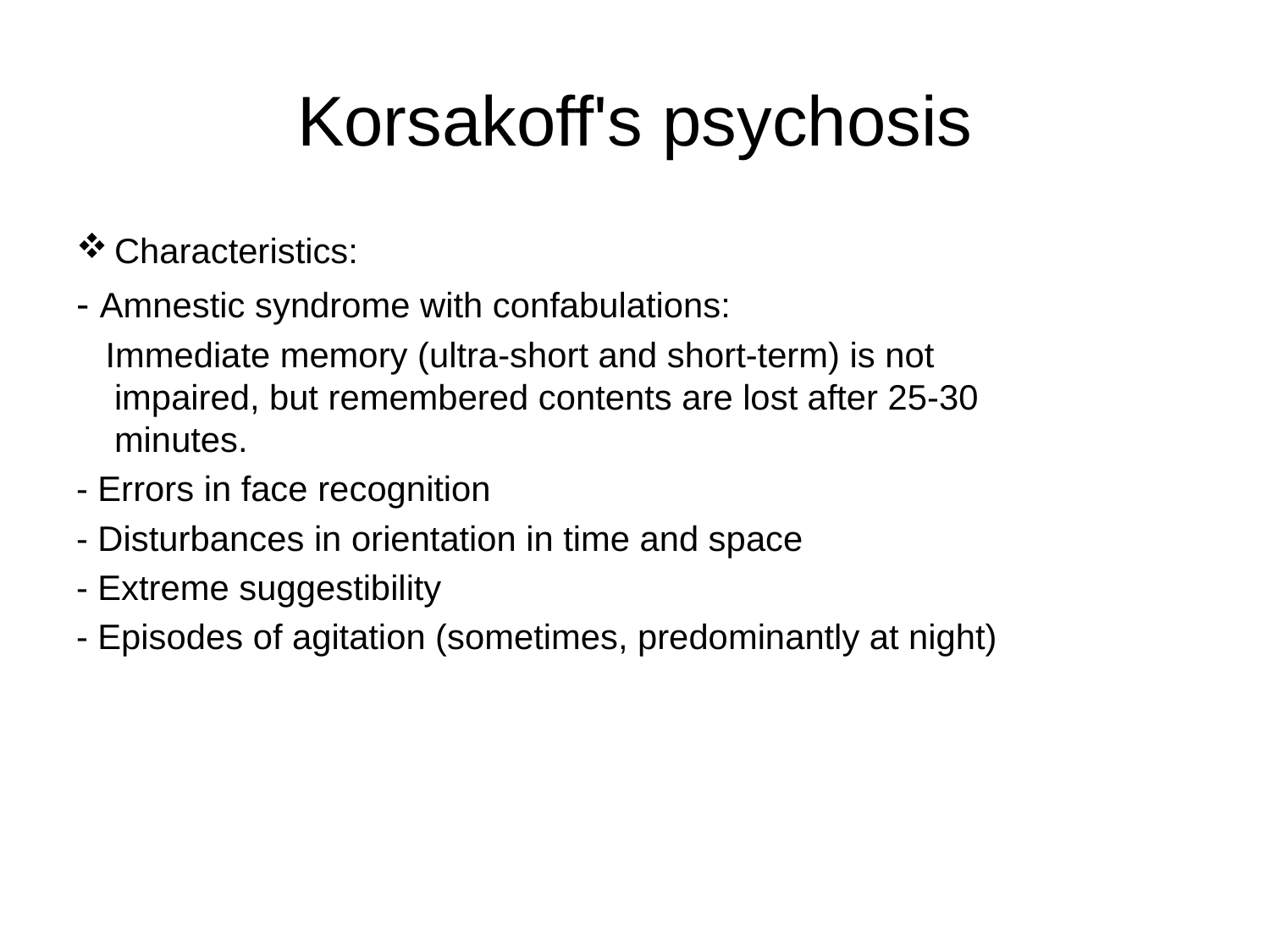

# Korsakoff's psychosis
Characteristics:
- Amnestic syndrome with confabulations:
   Immediate memory (ultra-short and short-term) is not impaired, but remembered contents are lost after 25-30  minutes.
- Errors in face recognition
- Disturbances in orientation in time and space
- Extreme suggestibility
- Episodes of agitation (sometimes, predominantly at night)